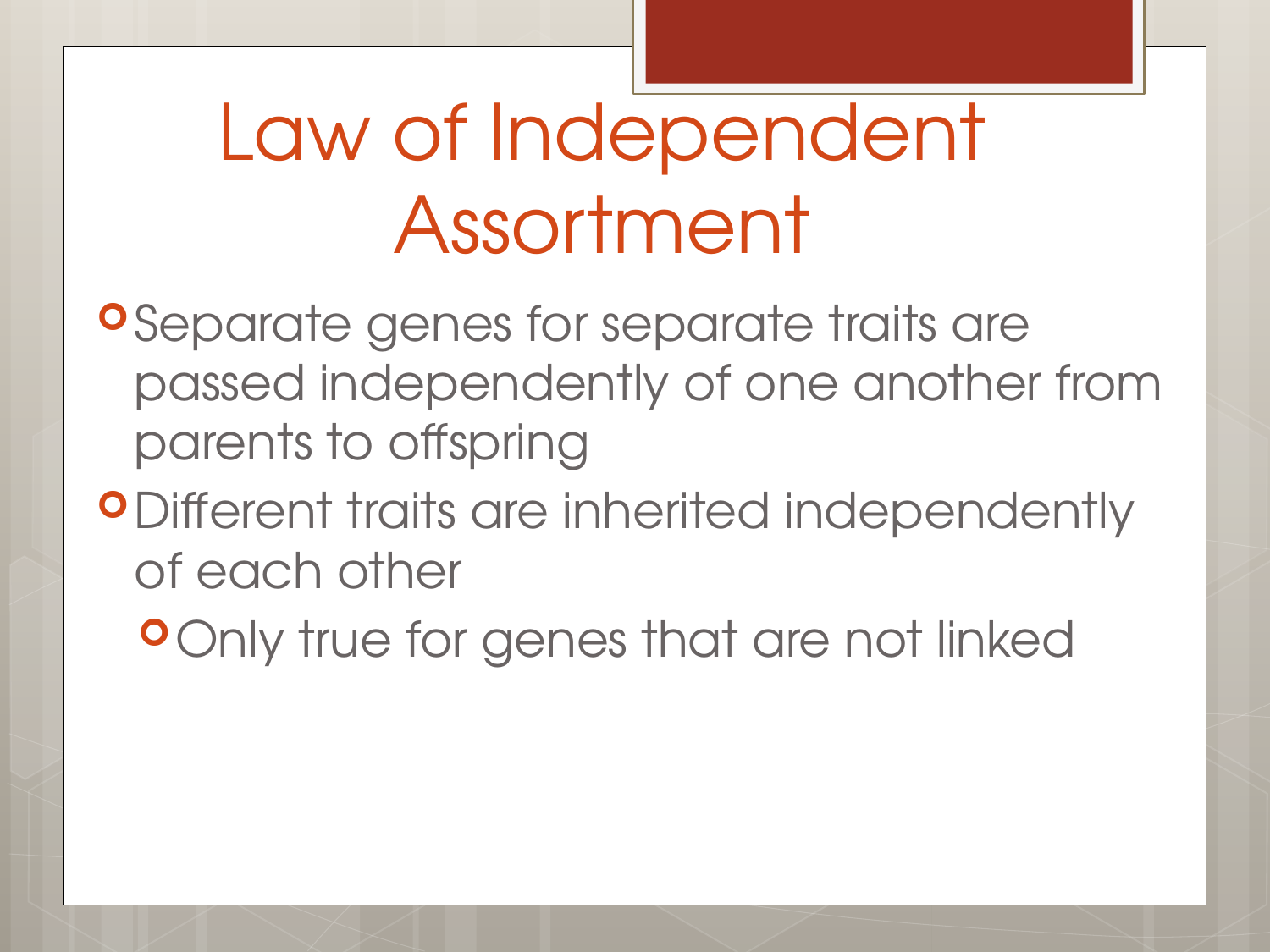

# Law of Independent Assortment
Separate genes for separate traits are passed independently of one another from parents to offspring
Different traits are inherited independently of each other
Only true for genes that are not linked